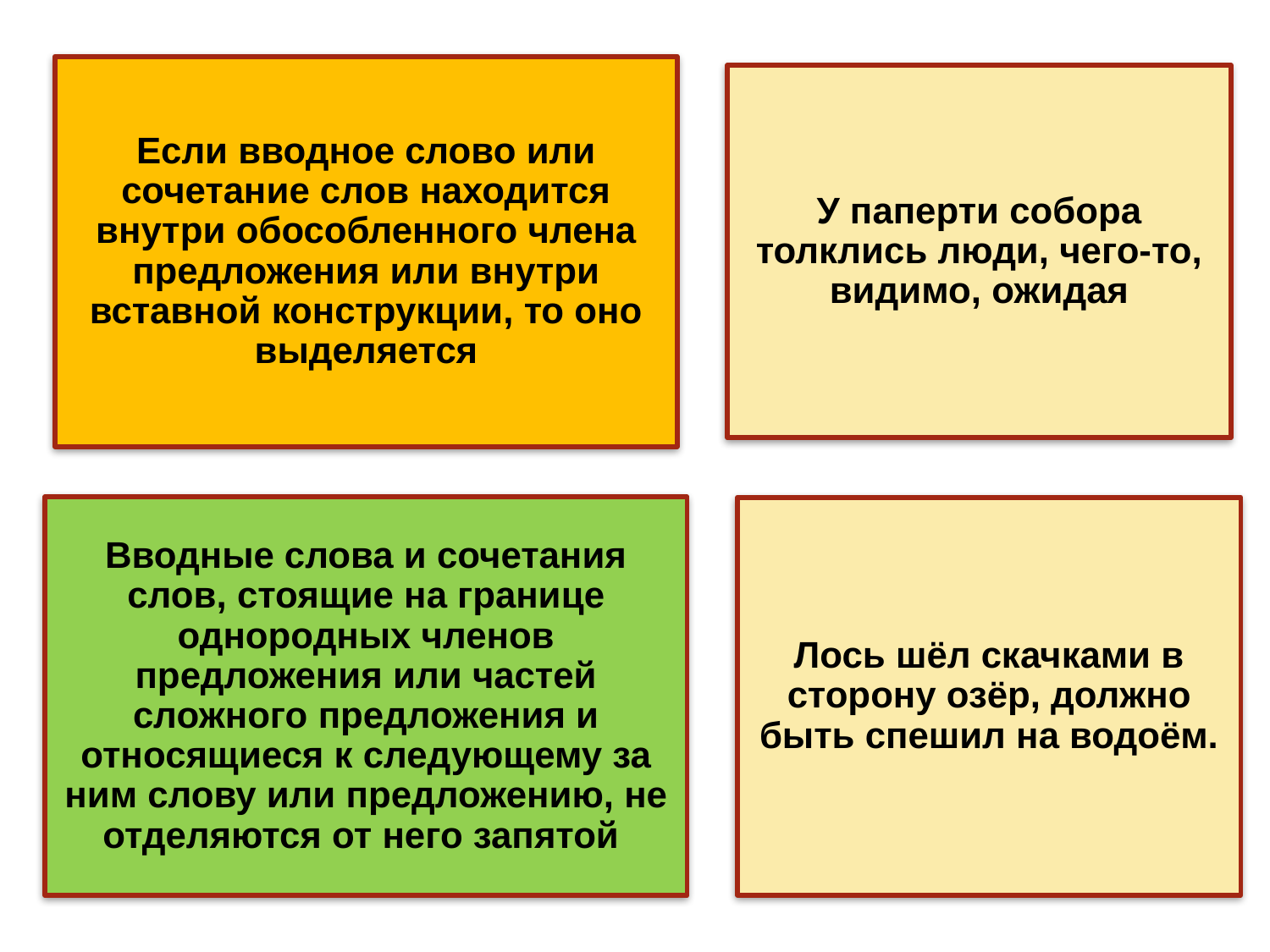

#
Если вводное слово или сочетание слов находится внутри обособленного члена предложения или внутри вставной конструкции, то оно выделяется
У паперти собора толклись люди, чего-то, видимо, ожидая
Вводные слова и сочетания слов, стоящие на границе однородных членов предложения или частей сложного предложения и относящиеся к следующему за ним слову или предложению, не отделяются от него запятой
Лось шёл скачками в сторону озёр, должно быть спешил на водоём.